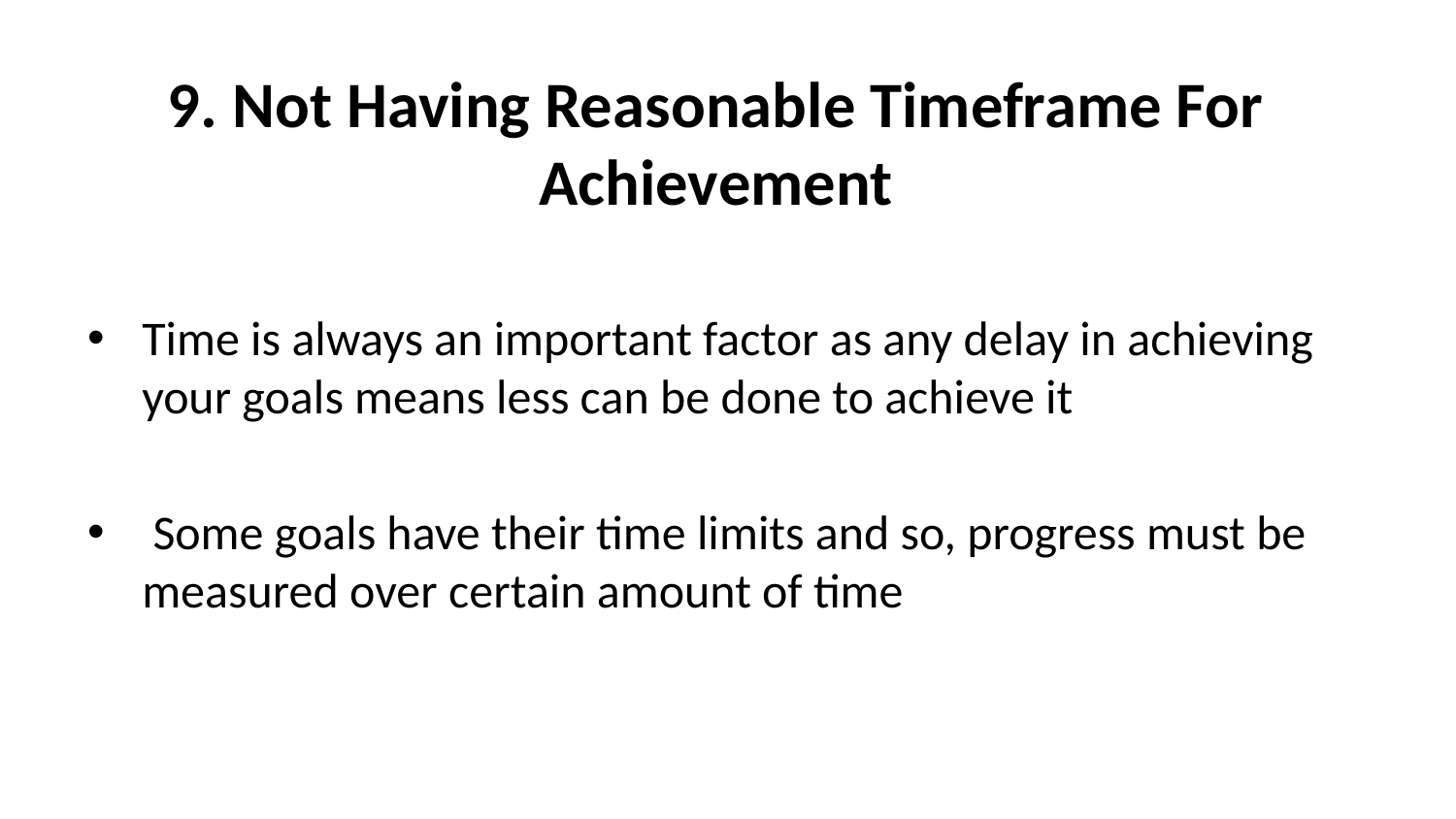

# 9. Not Having Reasonable Timeframe For Achievement
Time is always an important factor as any delay in achieving your goals means less can be done to achieve it

 Some goals have their time limits and so, progress must be measured over certain amount of time